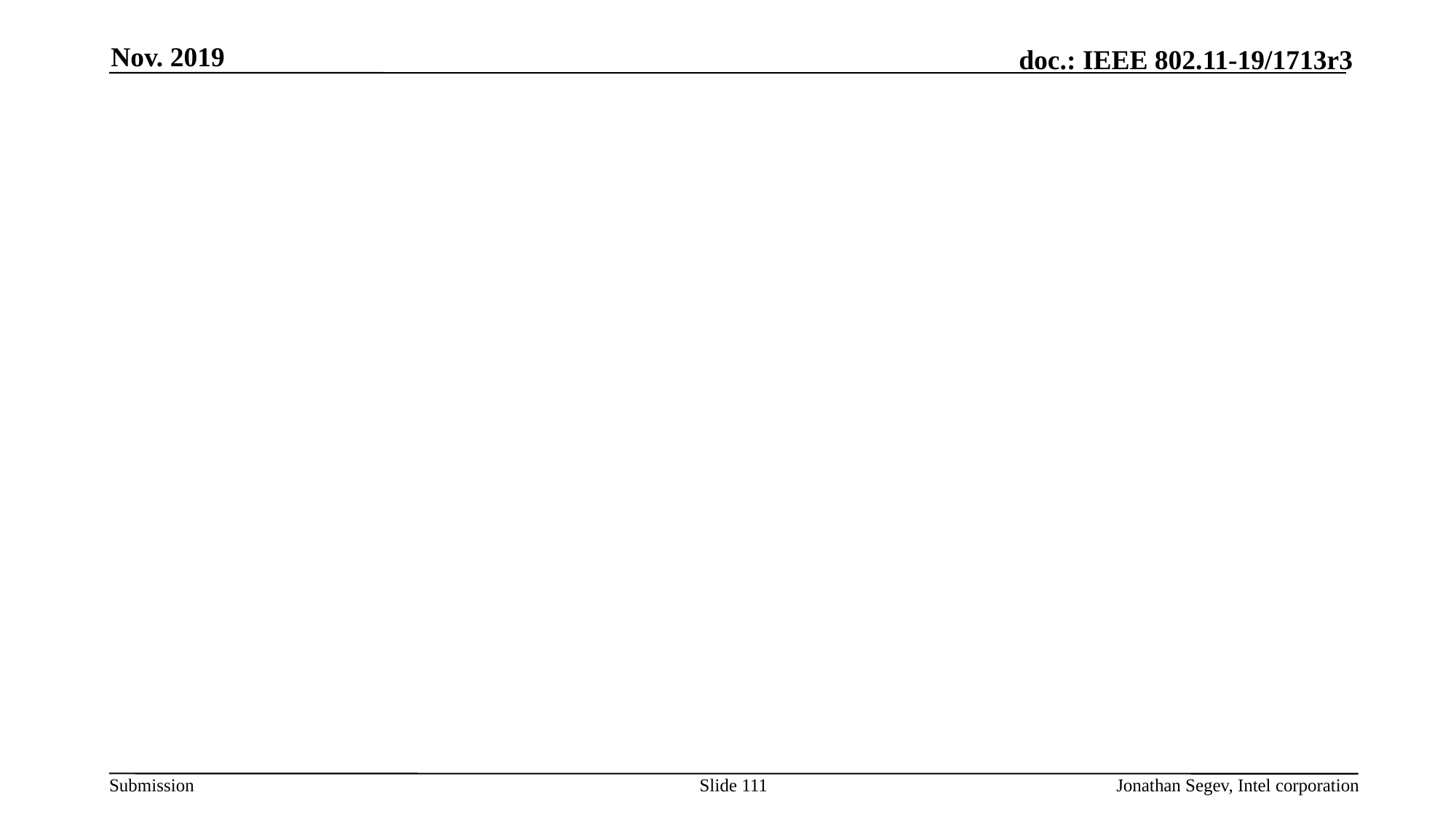

Nov. 2019
#

Slide 111
Jonathan Segev, Intel corporation